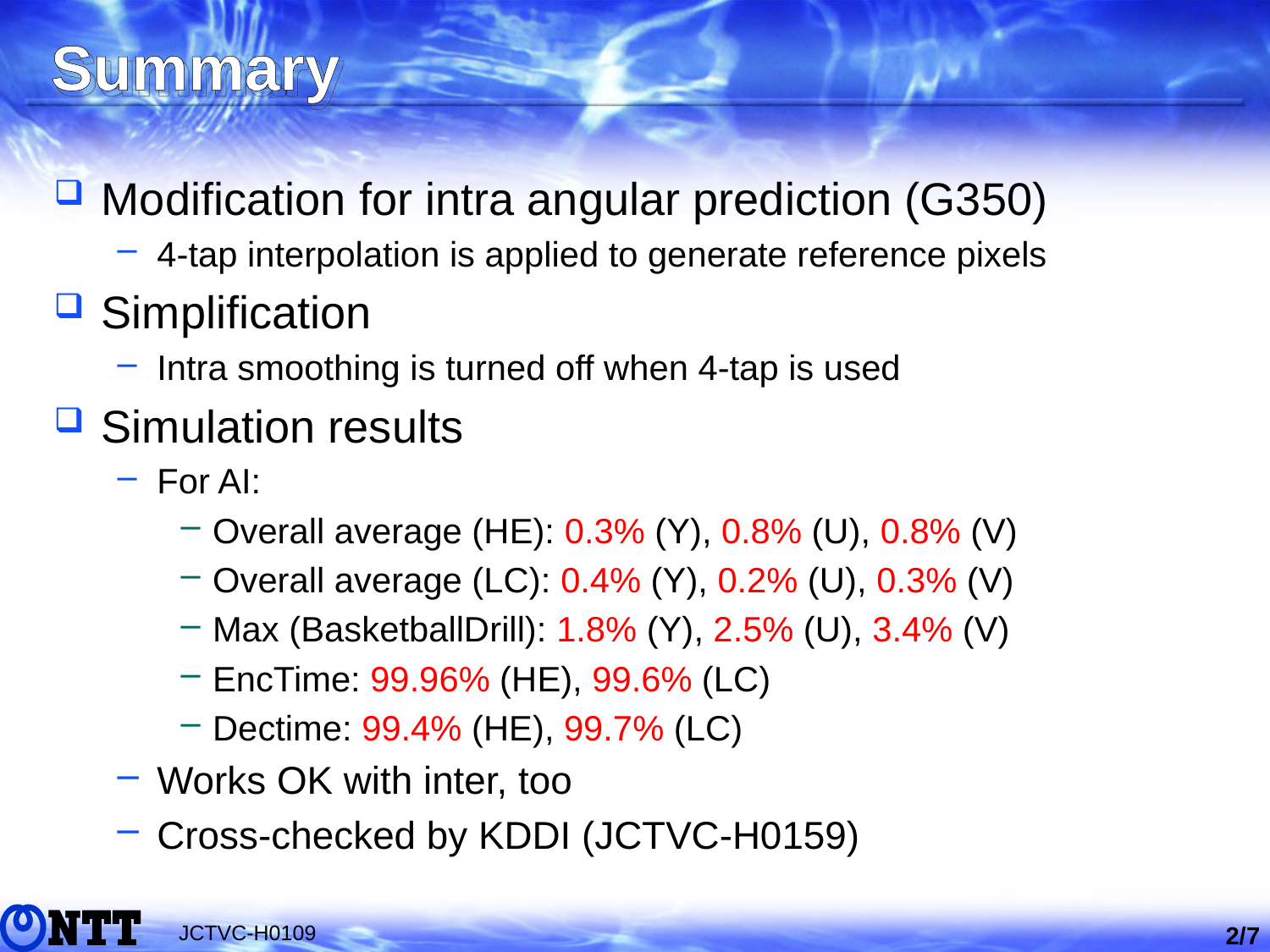

# Summary
Modification for intra angular prediction (G350)
4-tap interpolation is applied to generate reference pixels
Simplification
Intra smoothing is turned off when 4-tap is used
Simulation results
For AI:
Overall average (HE): 0.3% (Y), 0.8% (U), 0.8% (V)
Overall average (LC): 0.4% (Y), 0.2% (U), 0.3% (V)
Max (BasketballDrill): 1.8% (Y), 2.5% (U), 3.4% (V)
EncTime: 99.96% (HE), 99.6% (LC)
Dectime: 99.4% (HE), 99.7% (LC)
Works OK with inter, too
Cross-checked by KDDI (JCTVC-H0159)